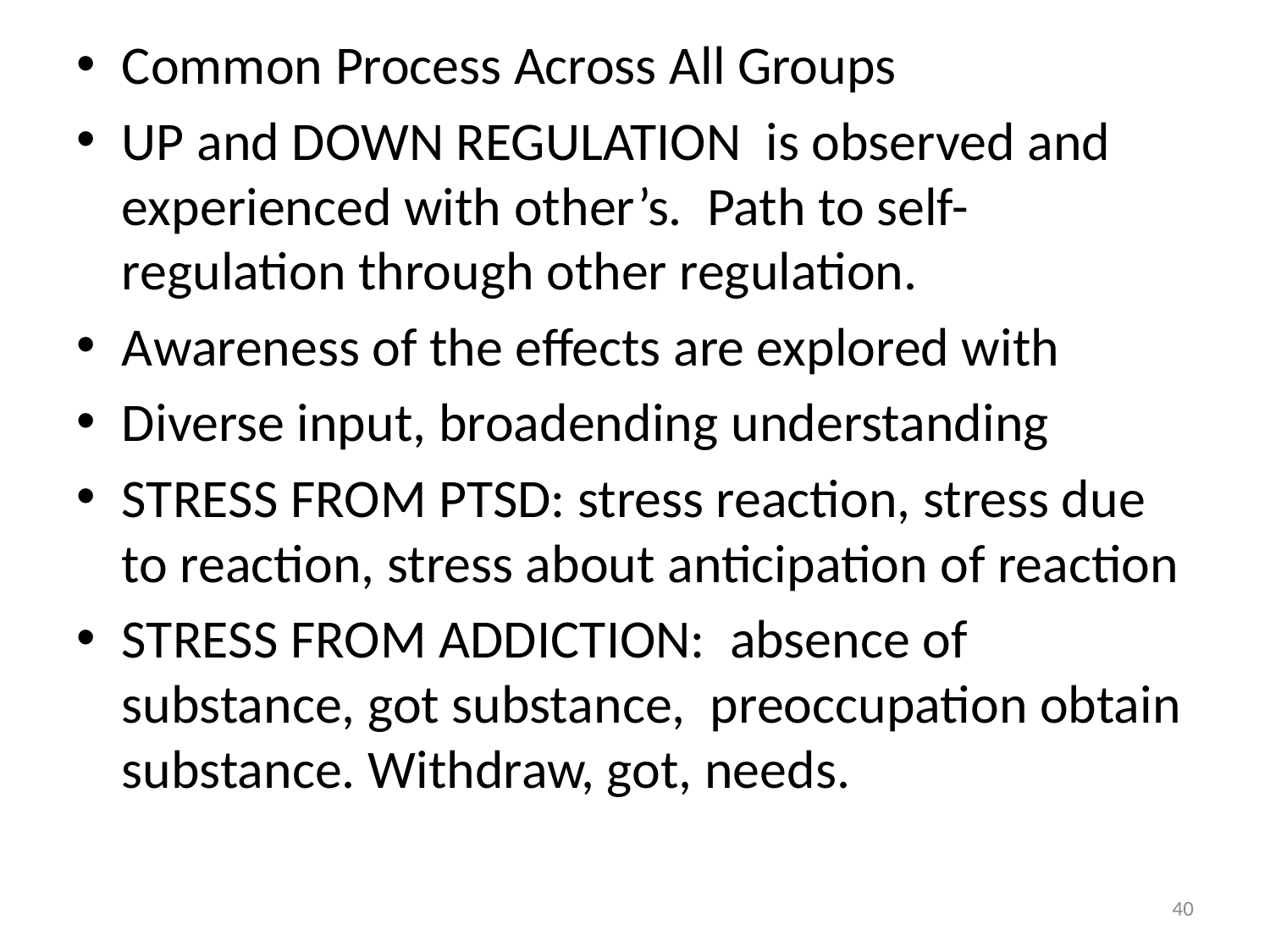

Common Process Across All Groups
UP and DOWN REGULATION  is observed and experienced with other’s.  Path to self-regulation through other regulation.
Awareness of the effects are explored with
Diverse input, broadending understanding
STRESS FROM PTSD: stress reaction, stress due to reaction, stress about anticipation of reaction
STRESS FROM ADDICTION:  absence of substance, got substance,  preoccupation obtain substance. Withdraw, got, needs.
40